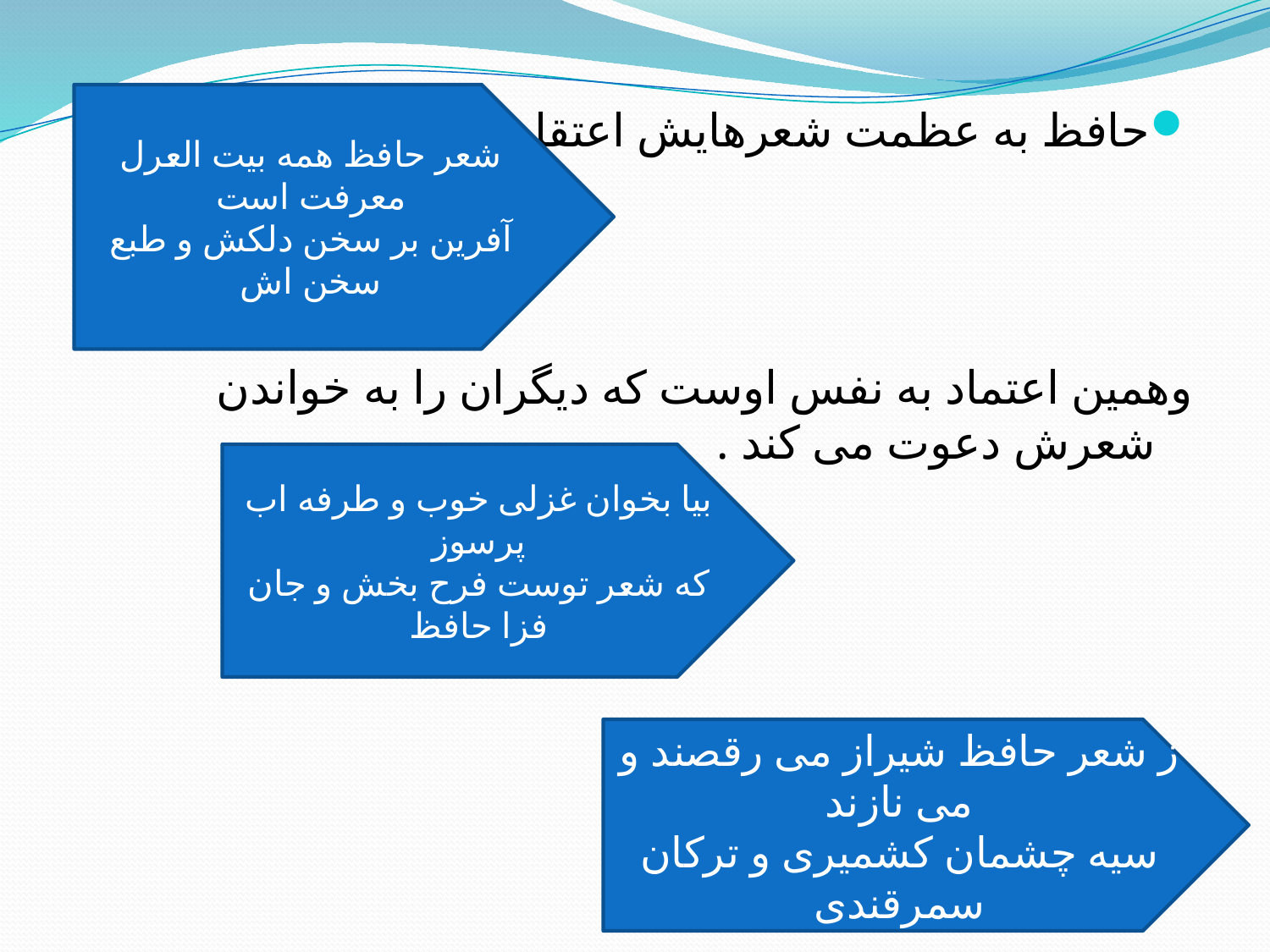

شعر حافظ همه بیت العرل معرفت است
آفرین بر سخن دلکش و طبع سخن اش
حافظ به عظمت شعرهایش اعتقاد دارد :

وهمین اعتماد به نفس اوست که دیگران را به خواندن شعرش دعوت می کند .
بیا بخوان غزلی خوب و طرفه اب پرسوز
که شعر توست فرح بخش و جان فزا حافظ
ز شعر حافظ شیراز می رقصند و می نازند
سیه چشمان کشمیری و ترکان سمرقندی